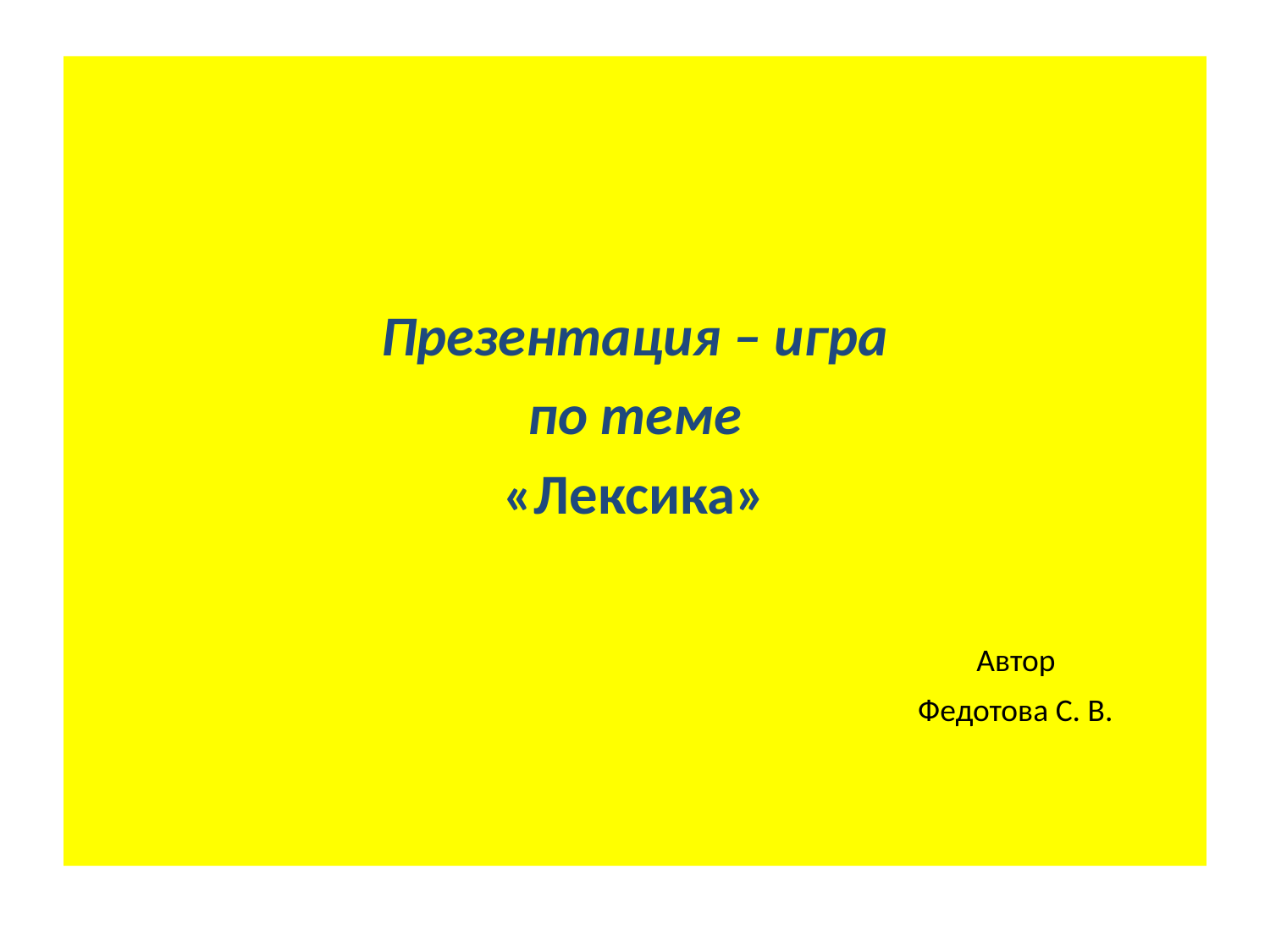

#

Презентация – игра
по теме
«Лексика»

                                                            Автор
                                                                                                                         Федотова С. В.